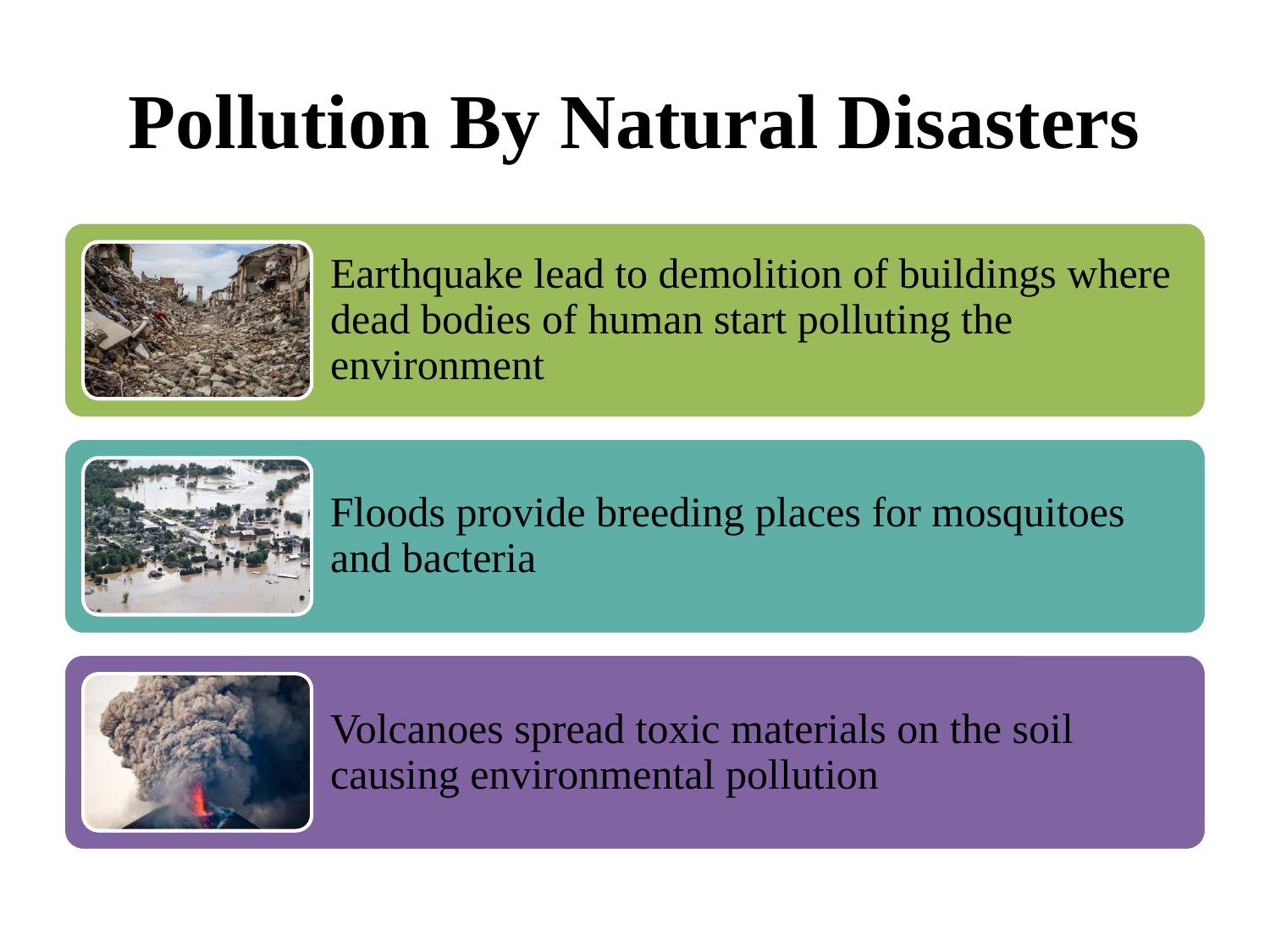

# Pollution By Natural Disasters
Earthquake lead to demolition of buildings where dead bodies of human start polluting the environment
Floods provide breeding places for mosquitoes and bacteria
Volcanoes spread toxic materials on the soil causing environmental pollution